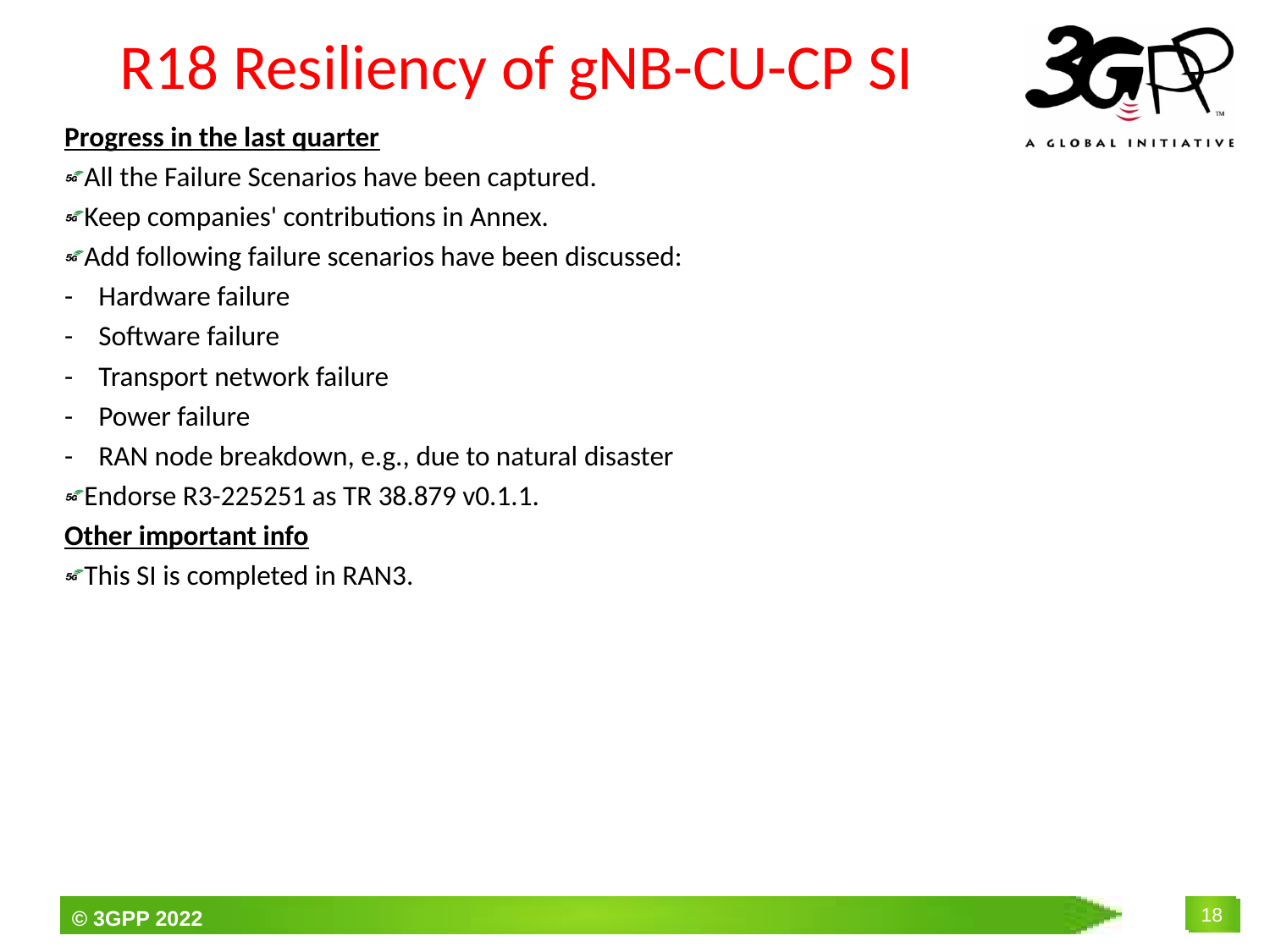

# R18 Resiliency of gNB-CU-CP SI
Progress in the last quarter
All the Failure Scenarios have been captured.
Keep companies' contributions in Annex.
Add following failure scenarios have been discussed:
-    Hardware failure
-    Software failure
-    Transport network failure
-    Power failure
-    RAN node breakdown, e.g., due to natural disaster
Endorse R3-225251 as TR 38.879 v0.1.1.
Other important info
This SI is completed in RAN3.

18